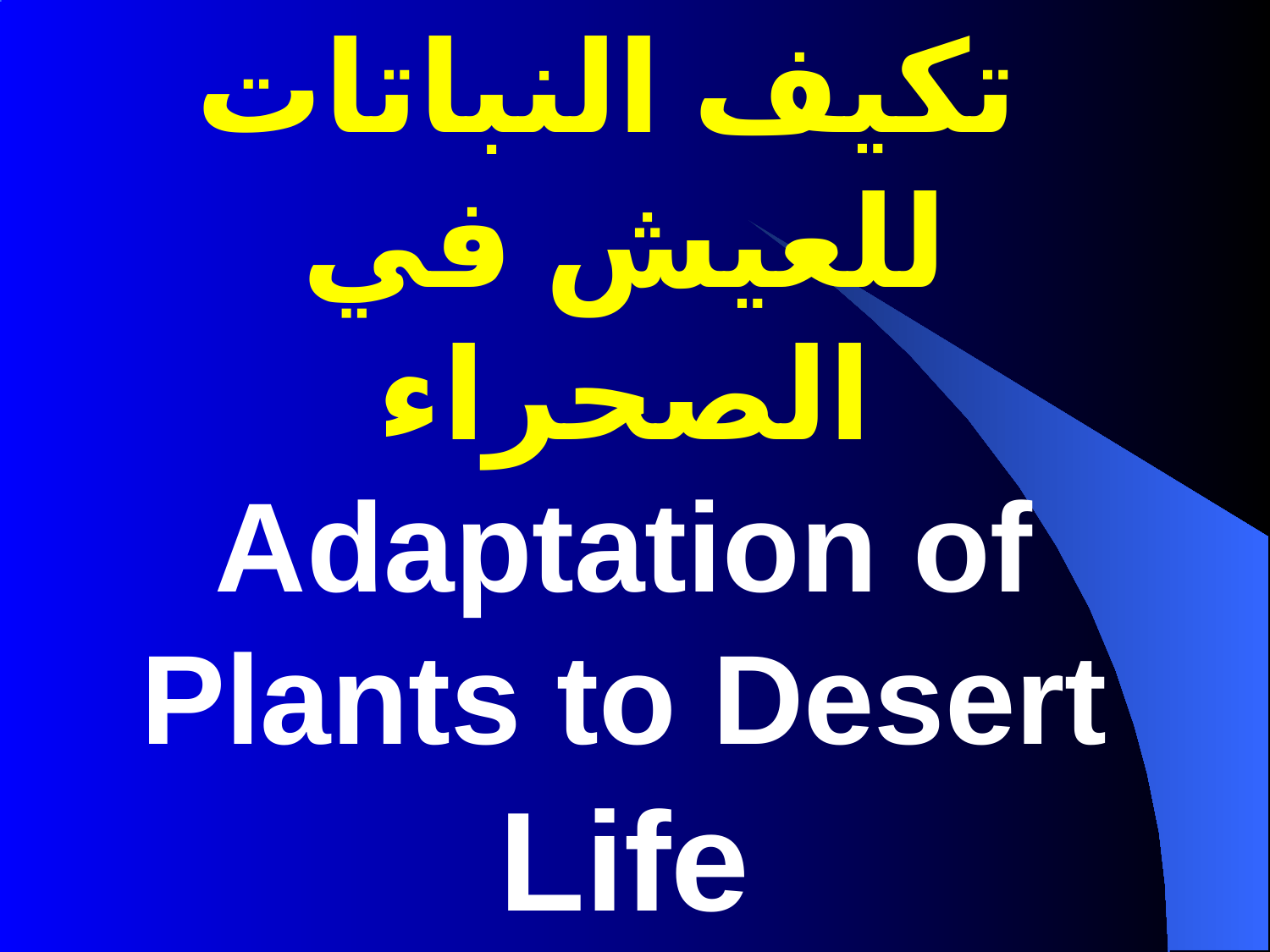

# تكيف النباتات للعيش في الصحراء Adaptation of Plants to Desert Life